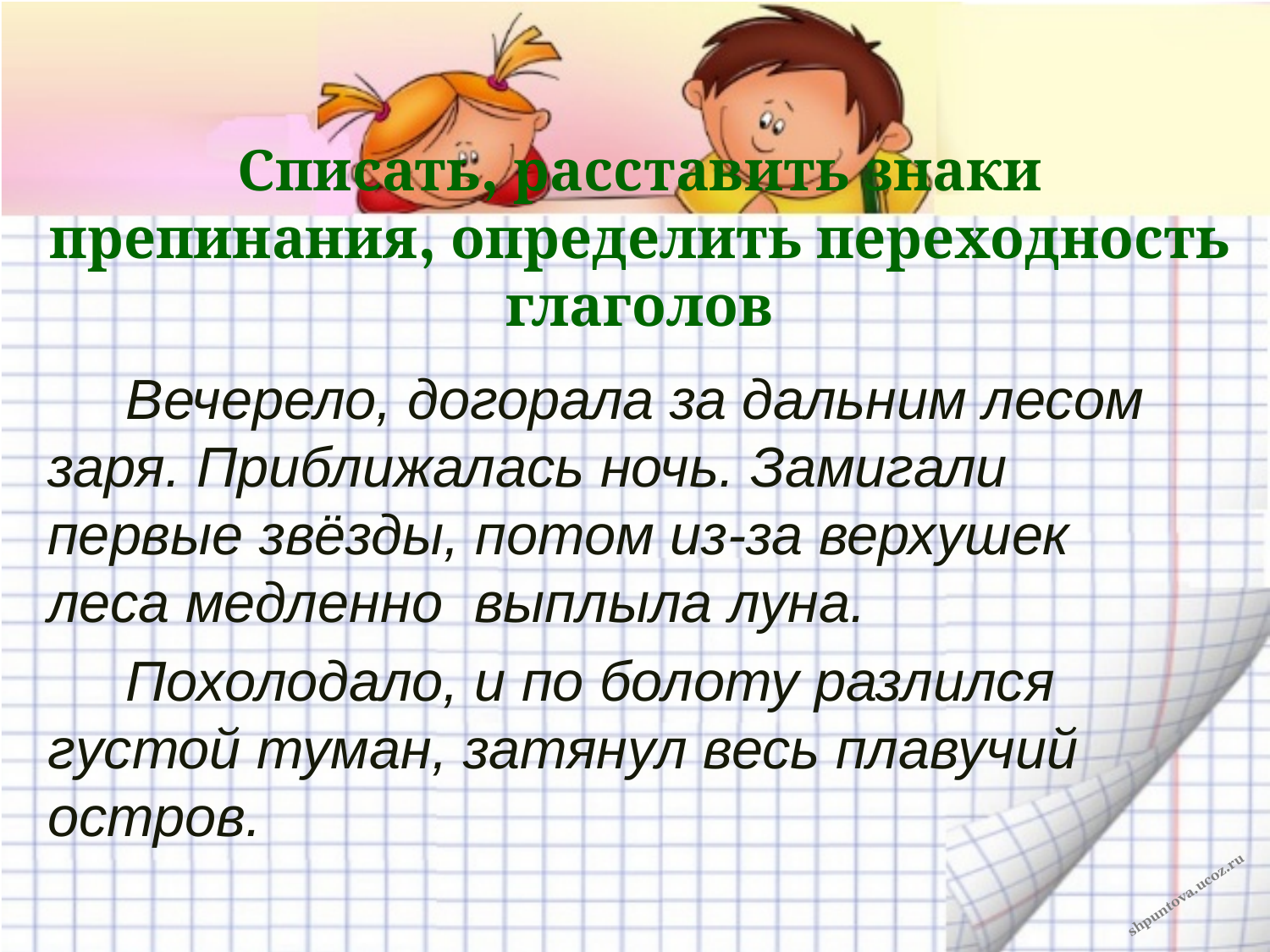

# Списать, расставить знаки препинания, определить переходность глаголов
     Вечерело, догорала за дальним лесом заря. Приближалась ночь. Замигали первые звёзды, потом из-за верхушек леса медленно  выплыла луна.
     Похолодало, и по болоту разлился густой туман, затянул весь плавучий остров.